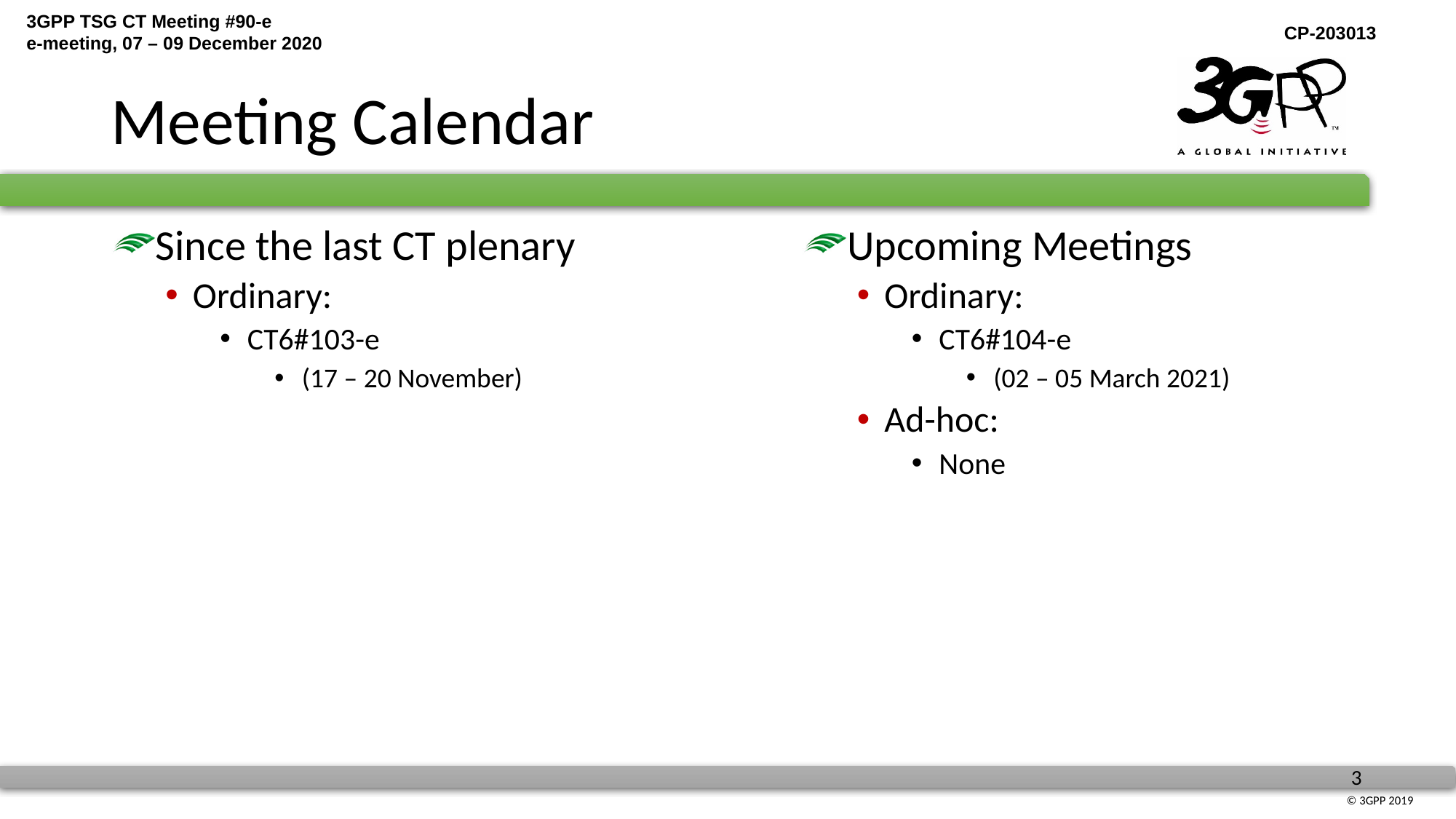

# Meeting Calendar
Since the last CT plenary
Ordinary:
CT6#103-e
(17 – 20 November)
Upcoming Meetings
Ordinary:
CT6#104-e
(02 – 05 March 2021)
Ad-hoc:
None